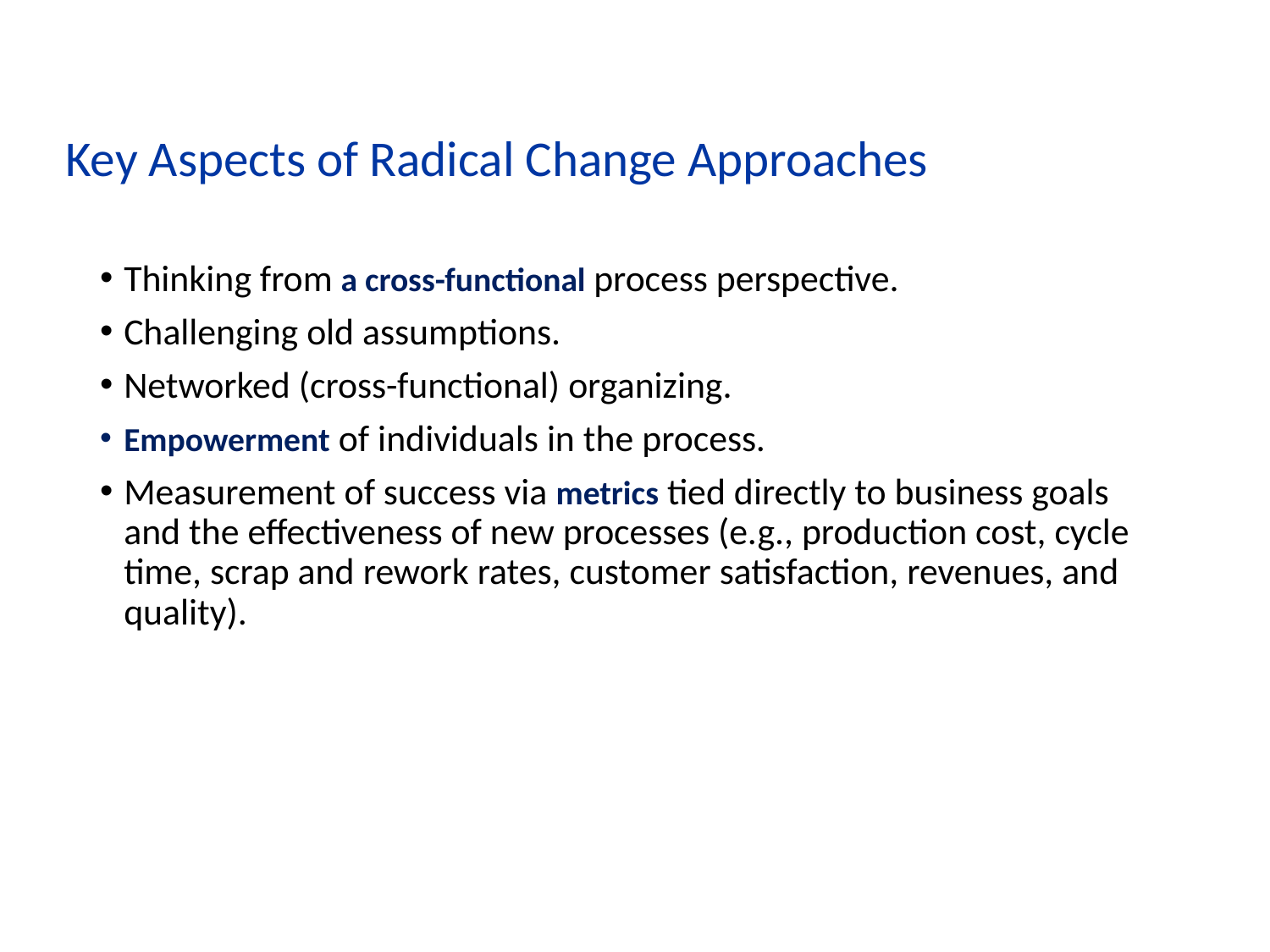

# Key Aspects of Radical Change Approaches
Thinking from a cross-functional process perspective.
Challenging old assumptions.
Networked (cross-functional) organizing.
Empowerment of individuals in the process.
Measurement of success via metrics tied directly to business goals and the effectiveness of new processes (e.g., production cost, cycle time, scrap and rework rates, customer satisfaction, revenues, and quality).